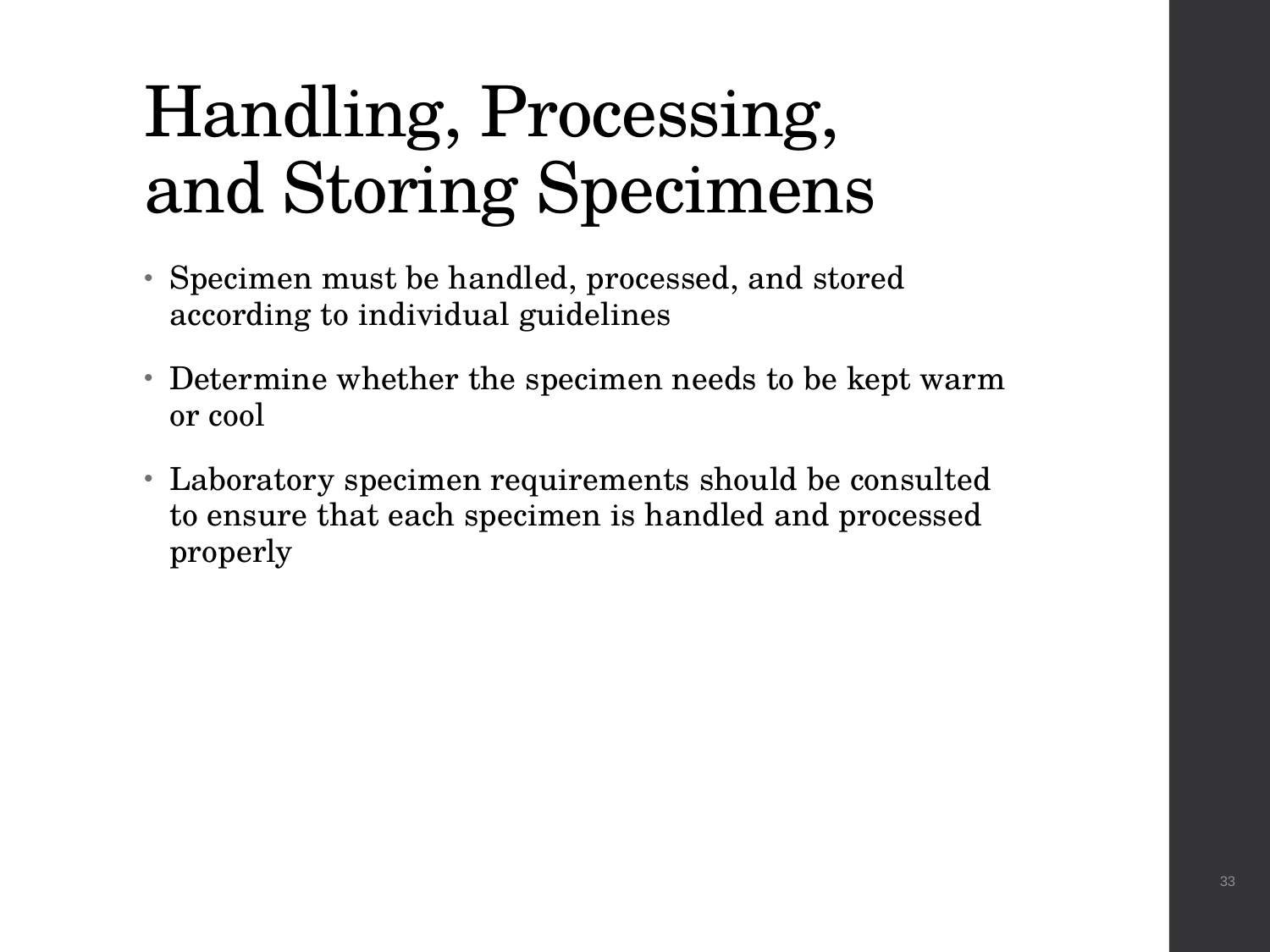

# Handling, Processing, and Storing Specimens
Specimen must be handled, processed, and stored according to individual guidelines
Determine whether the specimen needs to be kept warm or cool
Laboratory specimen requirements should be consulted to ensure that each specimen is handled and processed properly
 33